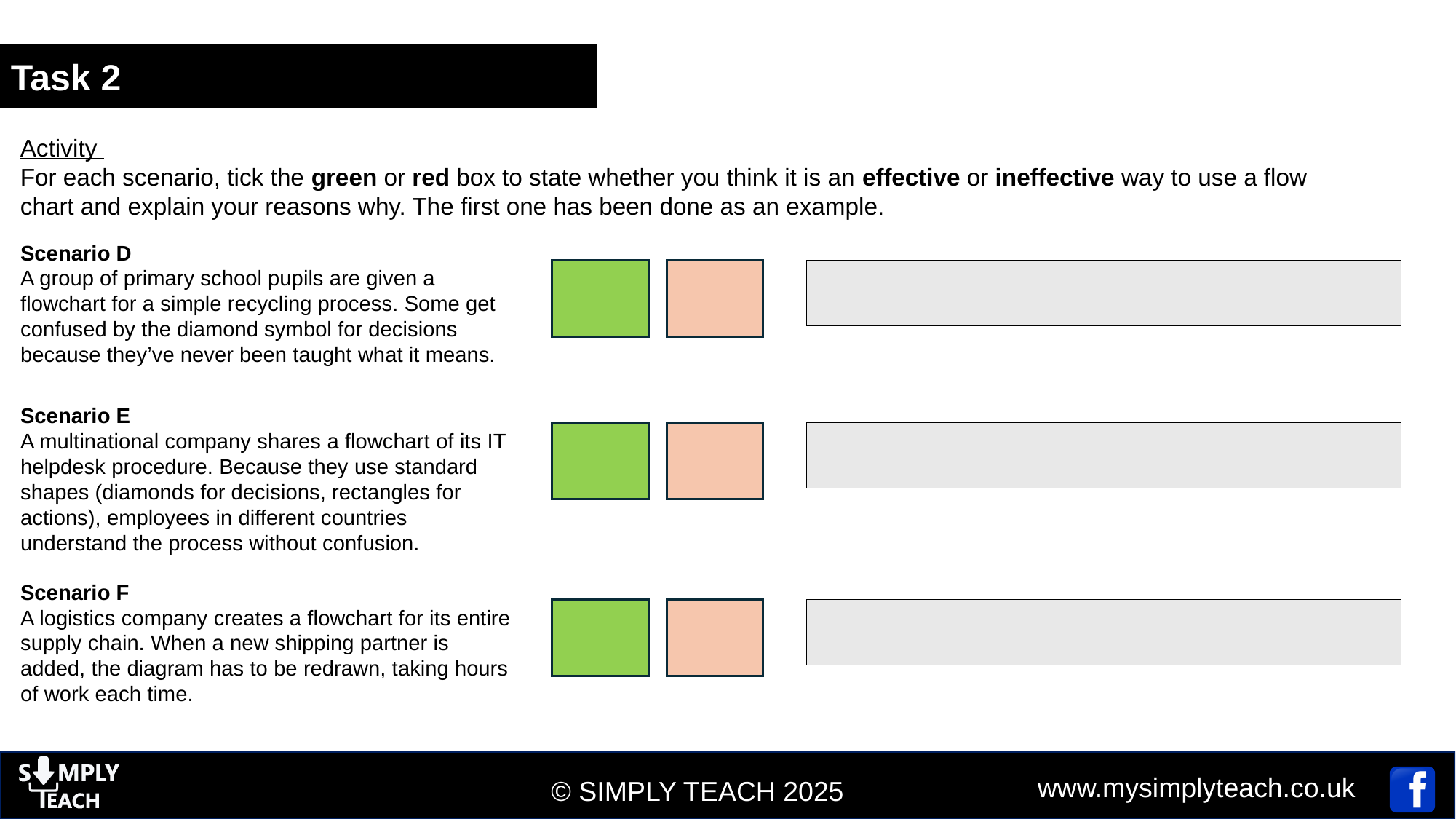

Task 2
Activity
For each scenario, tick the green or red box to state whether you think it is an effective or ineffective way to use a flow chart and explain your reasons why. The first one has been done as an example.
Scenario D
A group of primary school pupils are given a flowchart for a simple recycling process. Some get confused by the diamond symbol for decisions because they’ve never been taught what it means.

Scenario E
A multinational company shares a flowchart of its IT helpdesk procedure. Because they use standard shapes (diamonds for decisions, rectangles for actions), employees in different countries understand the process without confusion.

Scenario F
A logistics company creates a flowchart for its entire supply chain. When a new shipping partner is added, the diagram has to be redrawn, taking hours of work each time.